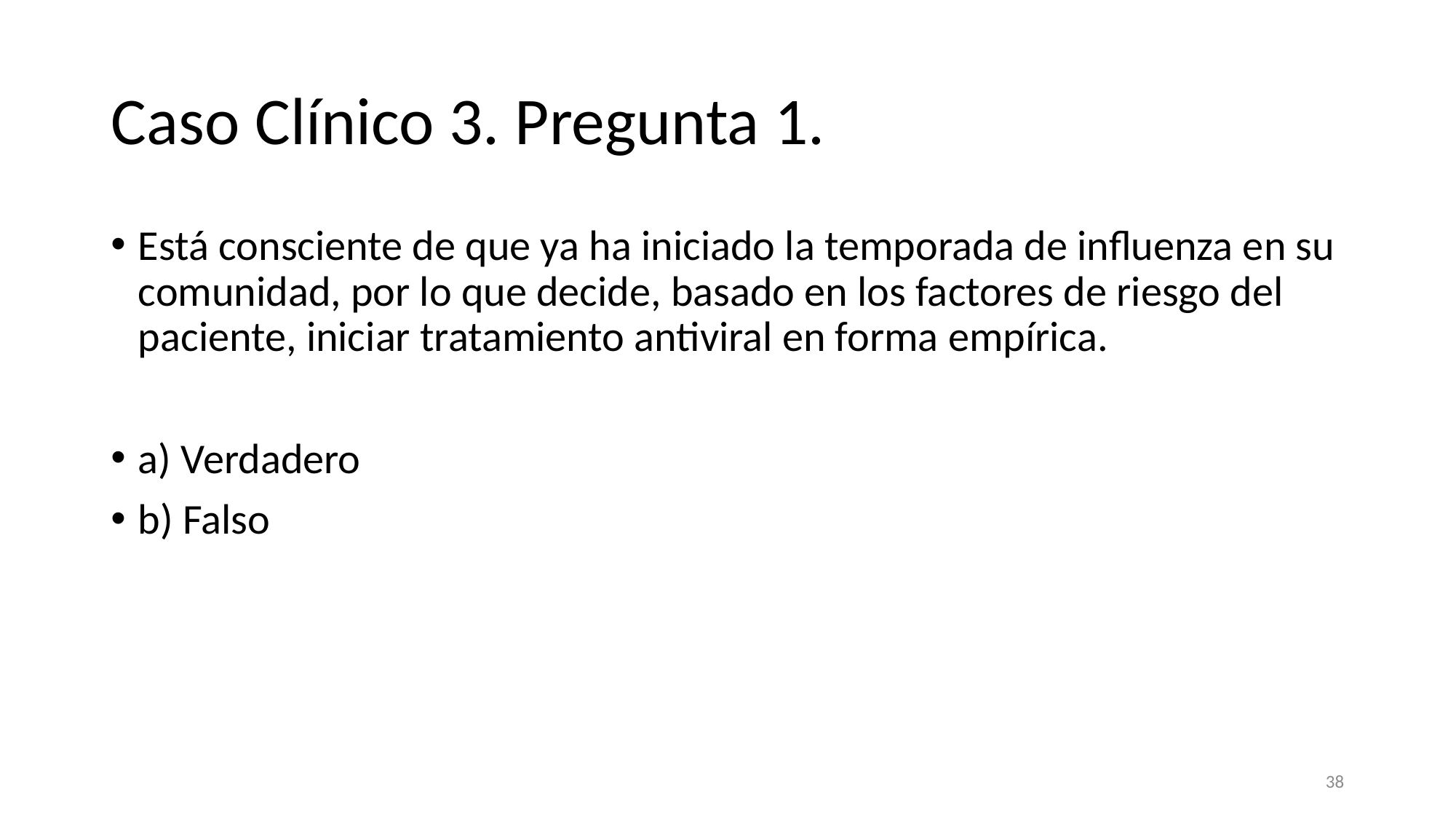

# Caso Clínico 3. Pregunta 1.
Está consciente de que ya ha iniciado la temporada de influenza en su comunidad, por lo que decide, basado en los factores de riesgo del paciente, iniciar tratamiento antiviral en forma empírica.

a) Verdadero
b) Falso
38